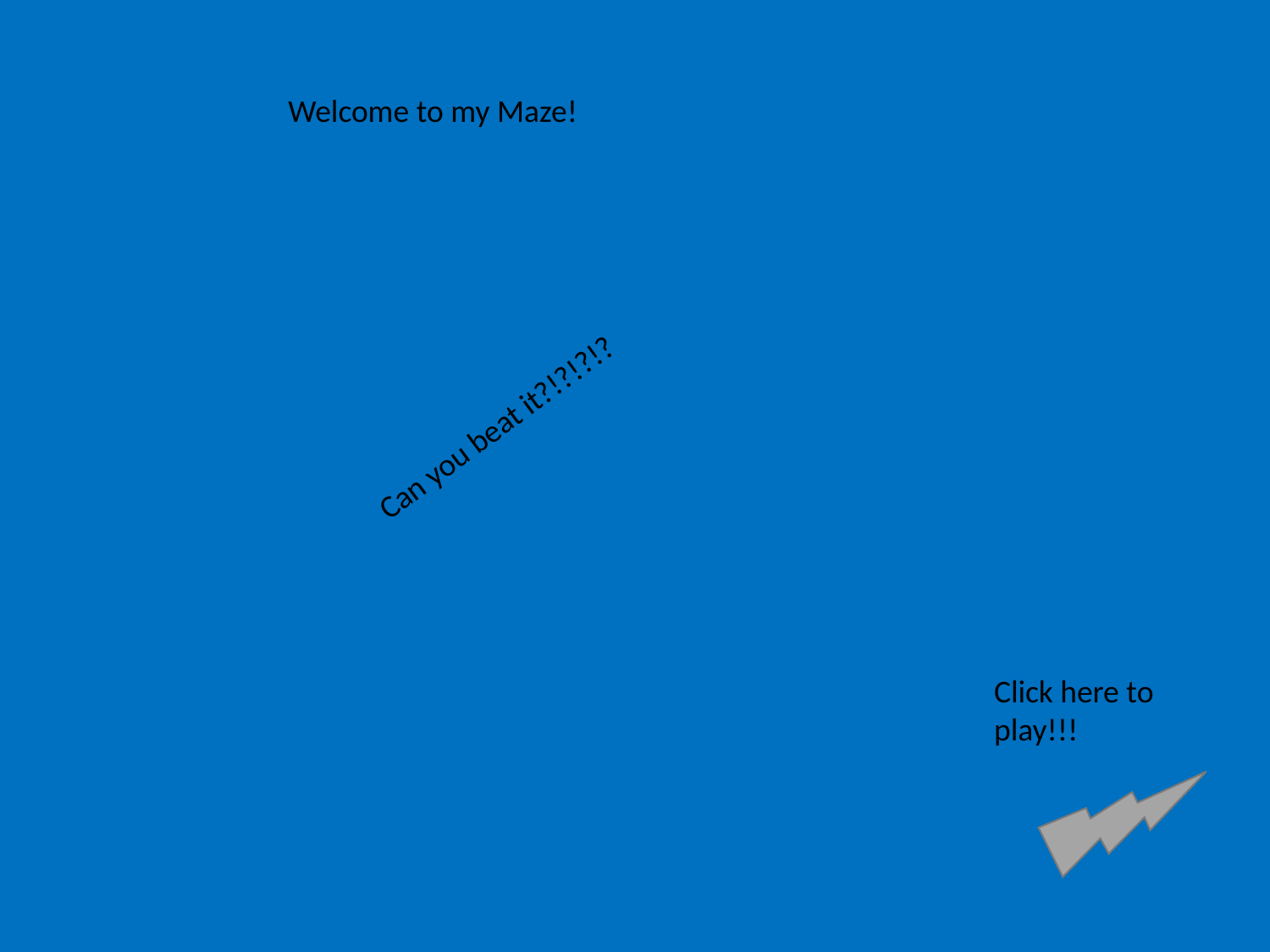

Welcome to my Maze!
Can you beat it?!?!?!?
Click here to play!!!